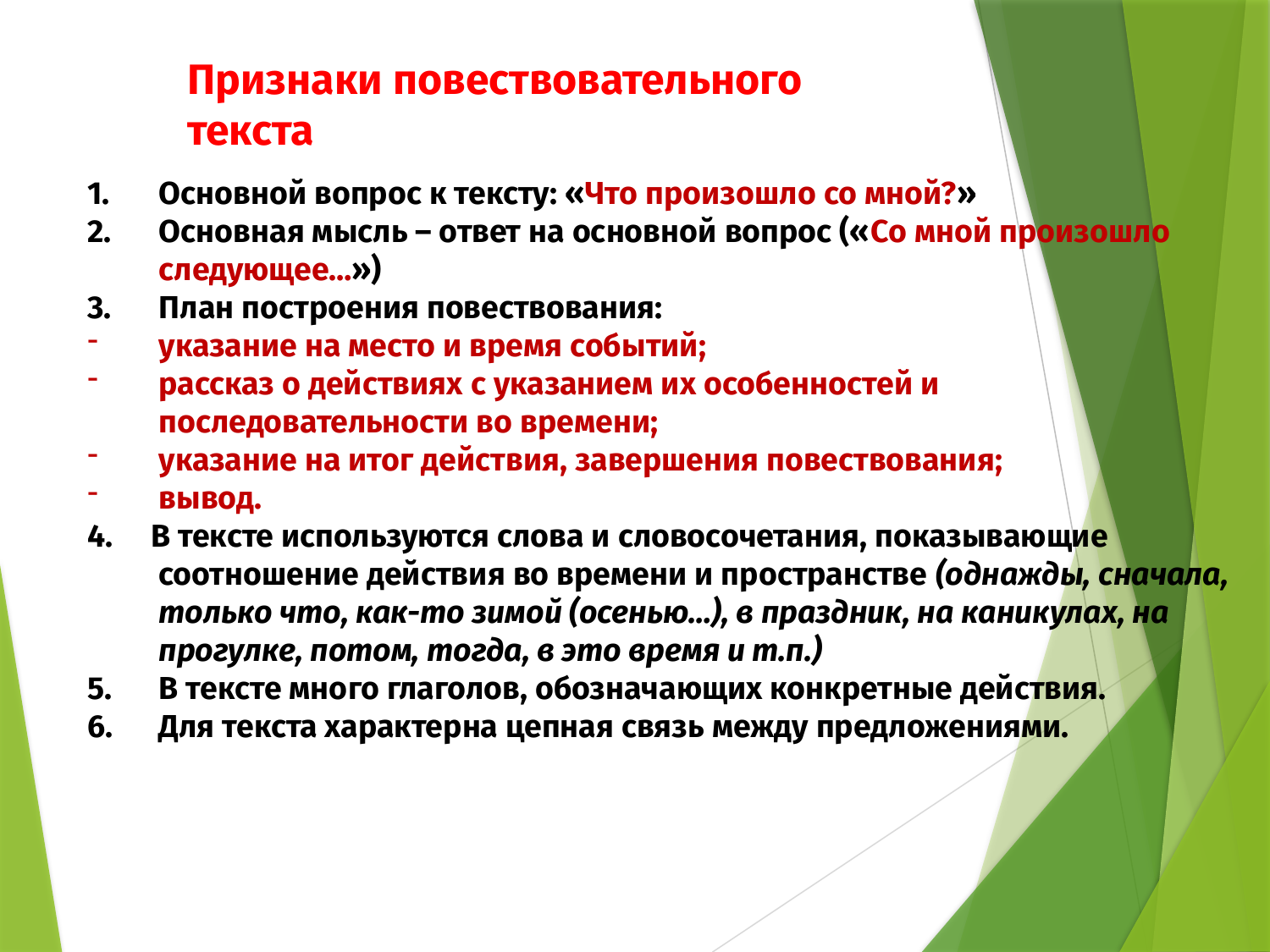

Признаки повествовательного текста
Основной вопрос к тексту: «Что произошло со мной?»
Основная мысль – ответ на основной вопрос («Со мной произошло следующее…»)
План построения повествования:
указание на место и время событий;
рассказ о действиях с указанием их особенностей и последовательности во времени;
указание на итог действия, завершения повествования;
вывод.
4.     В тексте используются слова и словосочетания, показывающие соотношение действия во времени и пространстве (однажды, сначала, только что, как-то зимой (осенью…), в праздник, на каникулах, на прогулке, потом, тогда, в это время и т.п.)
В тексте много глаголов, обозначающих конкретные действия.
Для текста характерна цепная связь между предложениями.